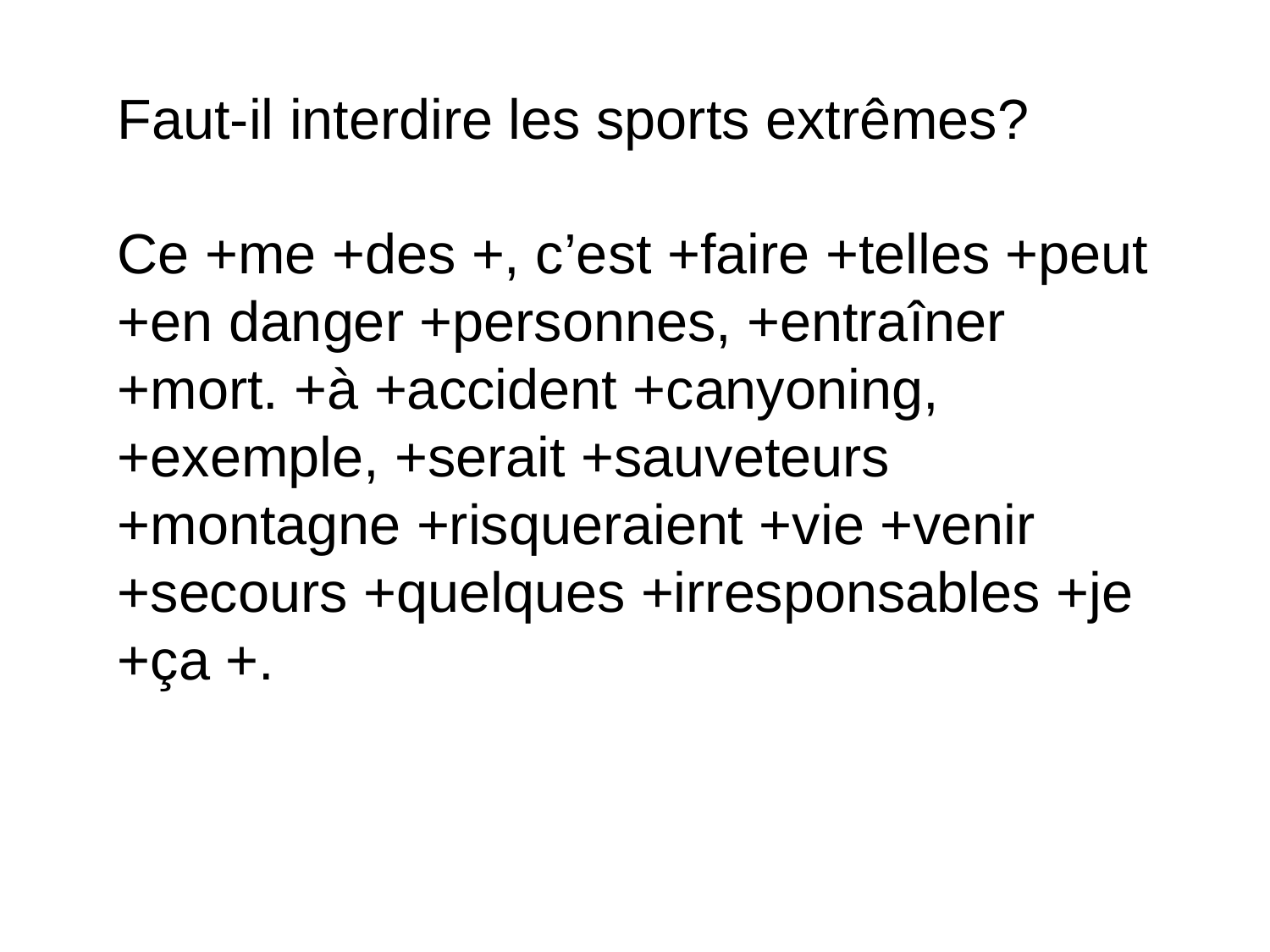

Faut-il interdire les sports extrêmes?

Ce +me +des +, c’est +faire +telles +peut +en danger +personnes, +entraîner +mort. +à +accident +canyoning, +exemple, +serait +sauveteurs +montagne +risqueraient +vie +venir +secours +quelques +irresponsables +je +ça +.